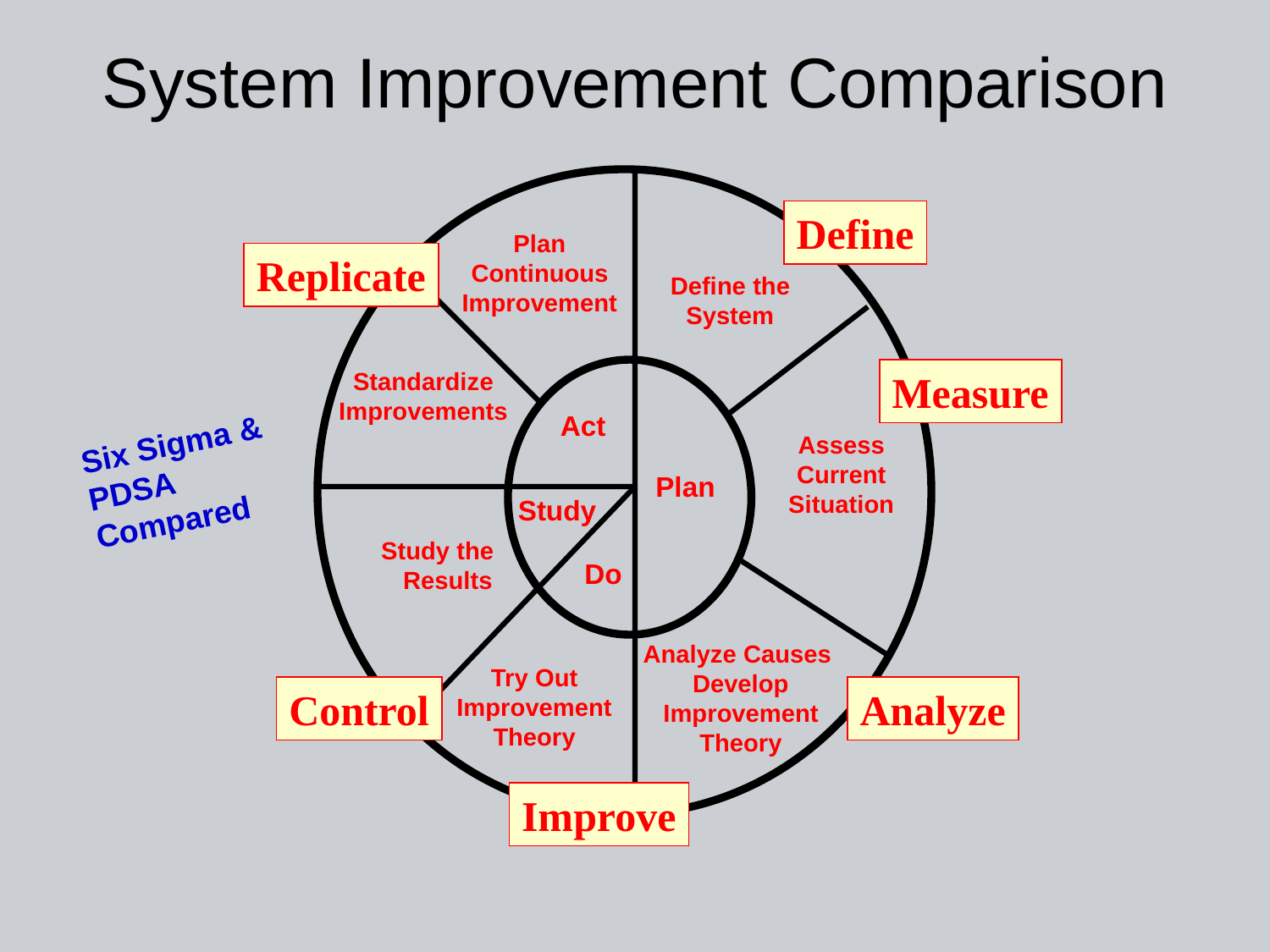

# System Improvement Comparison

Define
Plan Continuous Improvement
Replicate

Define the System

Standardize Improvements

Measure
 Act
Six Sigma & PDSA Compared
Assess Current Situation
 Plan

 Study
 Study the     Results
 Do

Analyze Causes  Develop Improvement Theory
Try Out Improvement Theory
Control
Analyze
Improve